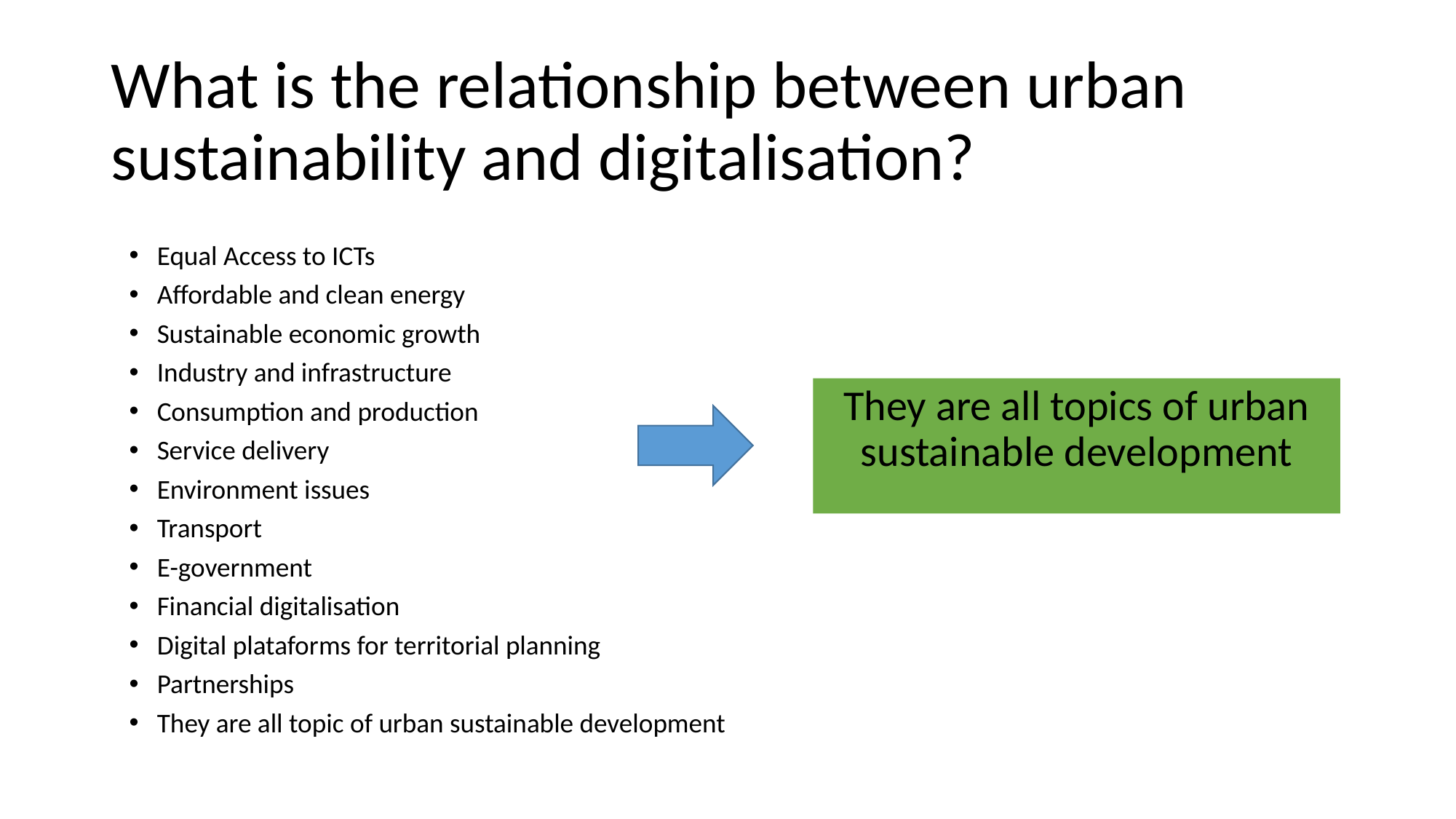

# What is the relationship between urban sustainability and digitalisation?
Equal Access to ICTs
Affordable and clean energy
Sustainable economic growth
Industry and infrastructure
Consumption and production
Service delivery
Environment issues
Transport
E-government
Financial digitalisation
Digital plataforms for territorial planning
Partnerships
They are all topic of urban sustainable development

They are all topics of urban sustainable development